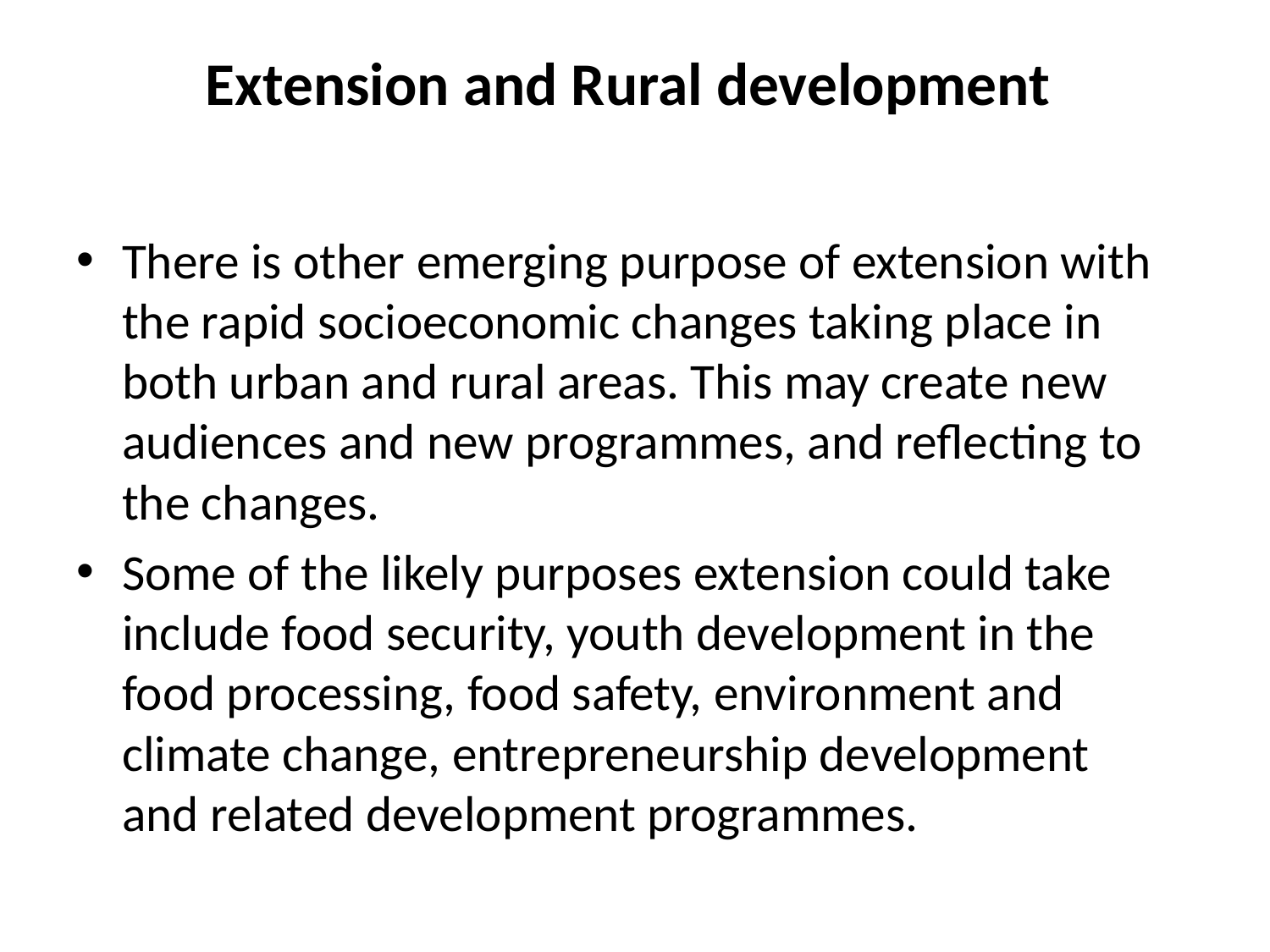

# Extension and Rural development
There is other emerging purpose of extension with the rapid socioeconomic changes taking place in both urban and rural areas. This may create new audiences and new programmes, and reflecting to the changes.
Some of the likely purposes extension could take include food security, youth development in the food processing, food safety, environment and climate change, entrepreneurship development   and related development programmes.